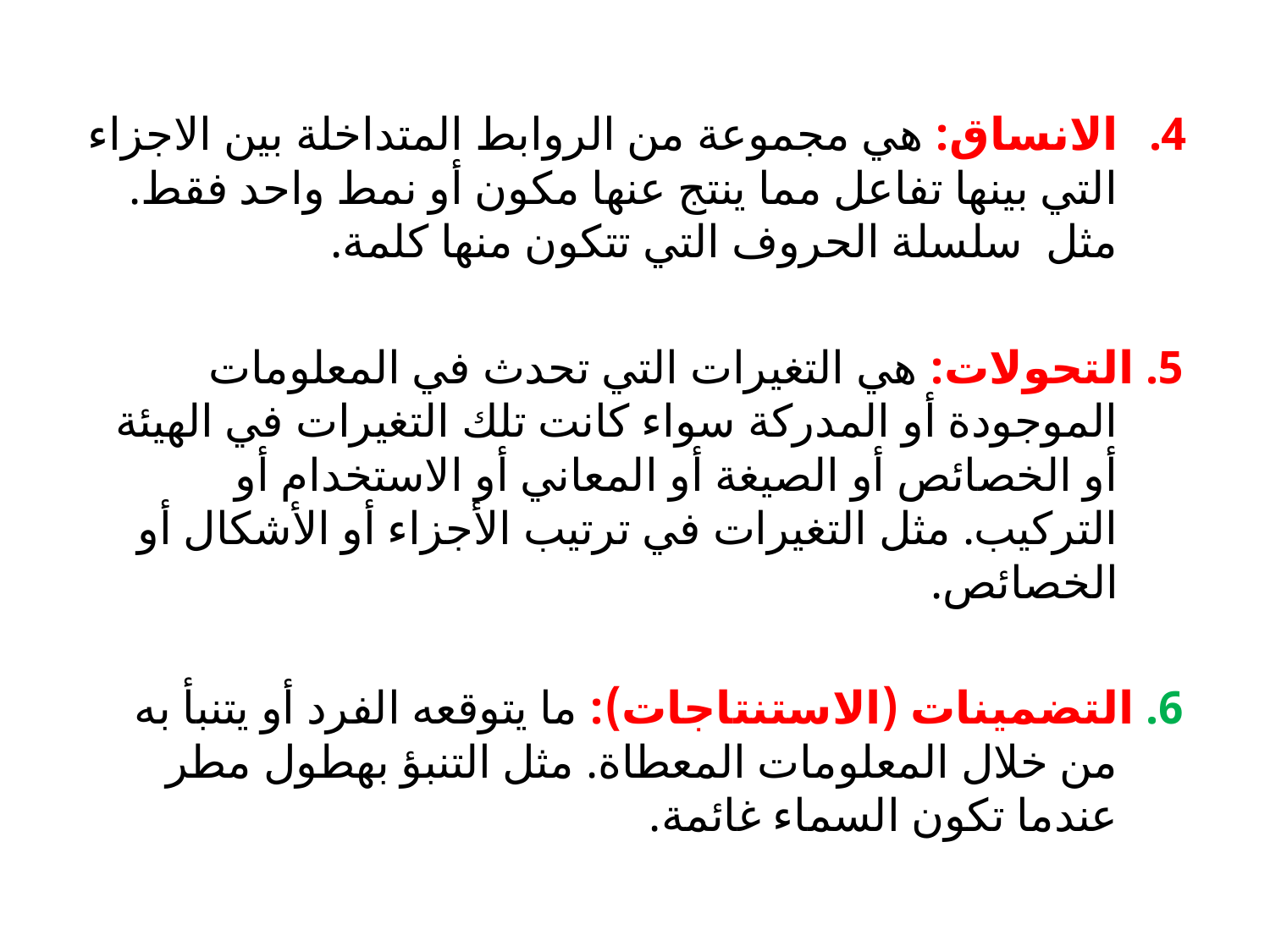

الانساق: هي مجموعة من الروابط المتداخلة بين الاجزاء التي بينها تفاعل مما ينتج عنها مكون أو نمط واحد فقط. مثل  سلسلة الحروف التي تتكون منها كلمة.

5. التحولات: هي التغيرات التي تحدث في المعلومات الموجودة أو المدركة سواء كانت تلك التغيرات في الهيئة أو الخصائص أو الصيغة أو المعاني أو الاستخدام أو التركيب. مثل التغيرات في ترتيب الأجزاء أو الأشكال أو الخصائص.

6. التضمينات (الاستنتاجات): ما يتوقعه الفرد أو يتنبأ به من خلال المعلومات المعطاة. مثل التنبؤ بهطول مطر عندما تكون السماء غائمة.